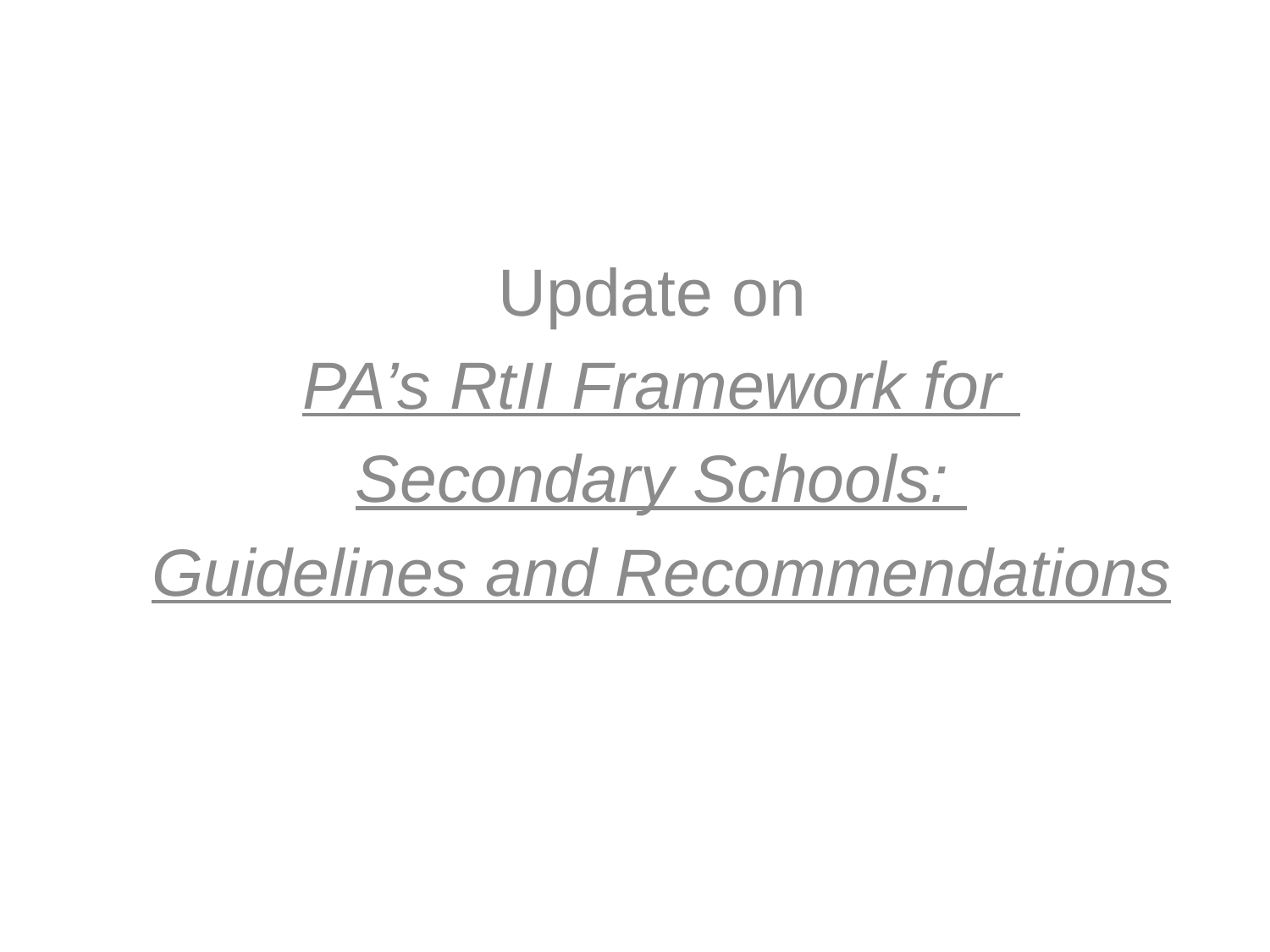

Update on
PA’s RtII Framework for
Secondary Schools:
Guidelines and Recommendations